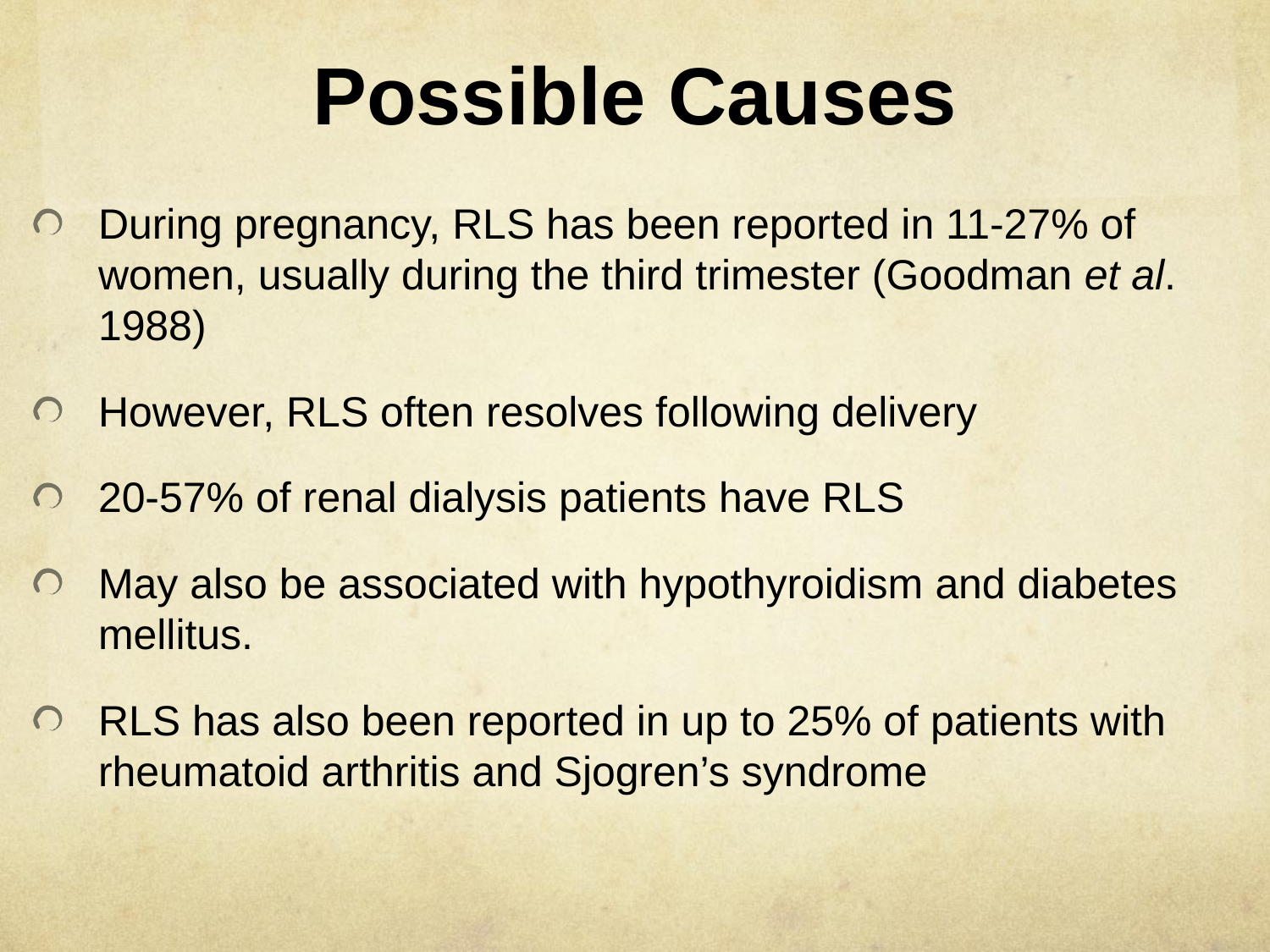

# Possible Causes
During pregnancy, RLS has been reported in 11-27% of women, usually during the third trimester (Goodman et al. 1988)
However, RLS often resolves following delivery
20-57% of renal dialysis patients have RLS
May also be associated with hypothyroidism and diabetes mellitus.
RLS has also been reported in up to 25% of patients with rheumatoid arthritis and Sjogren’s syndrome